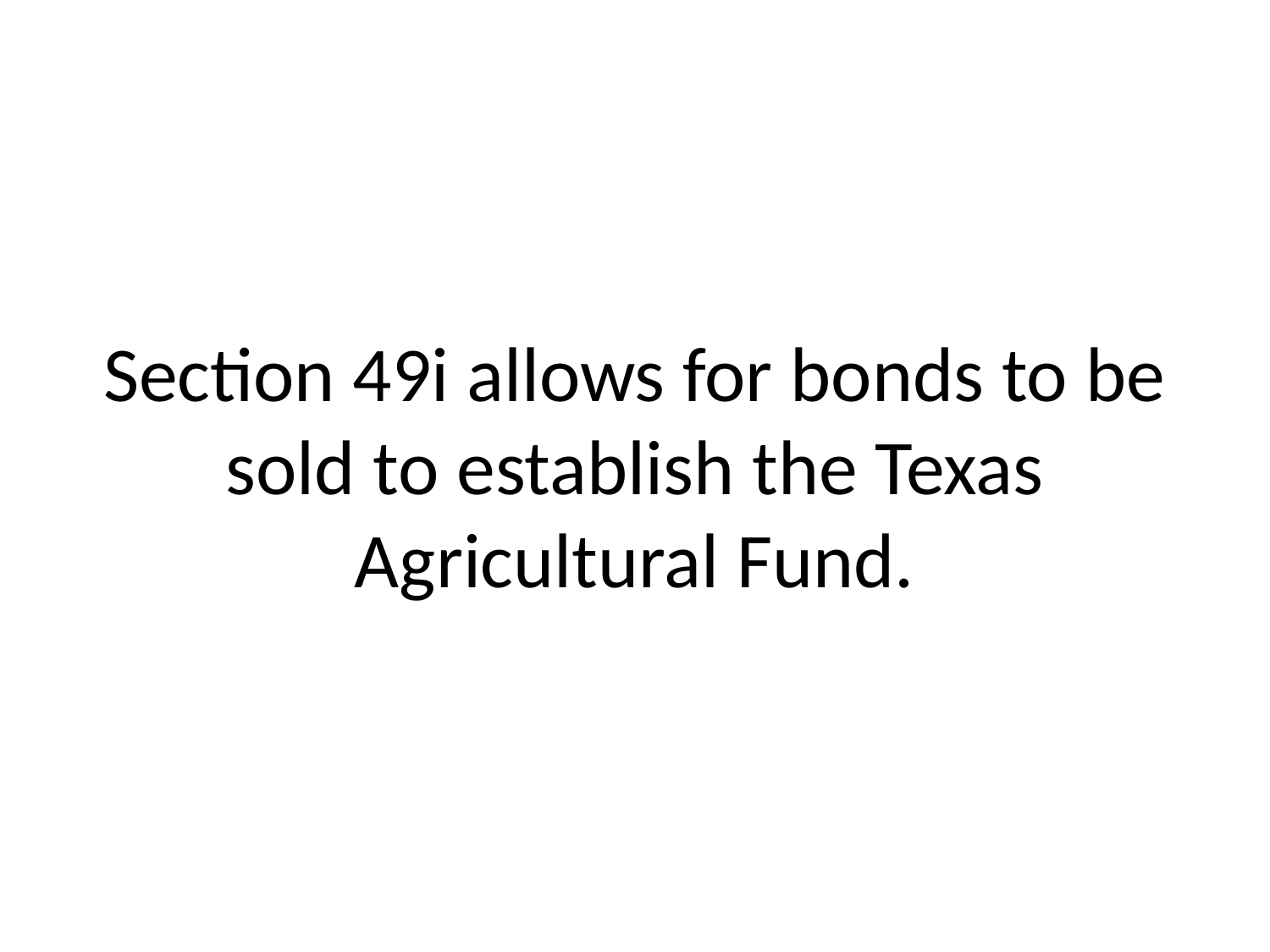

# Section 49i allows for bonds to be sold to establish the Texas Agricultural Fund.